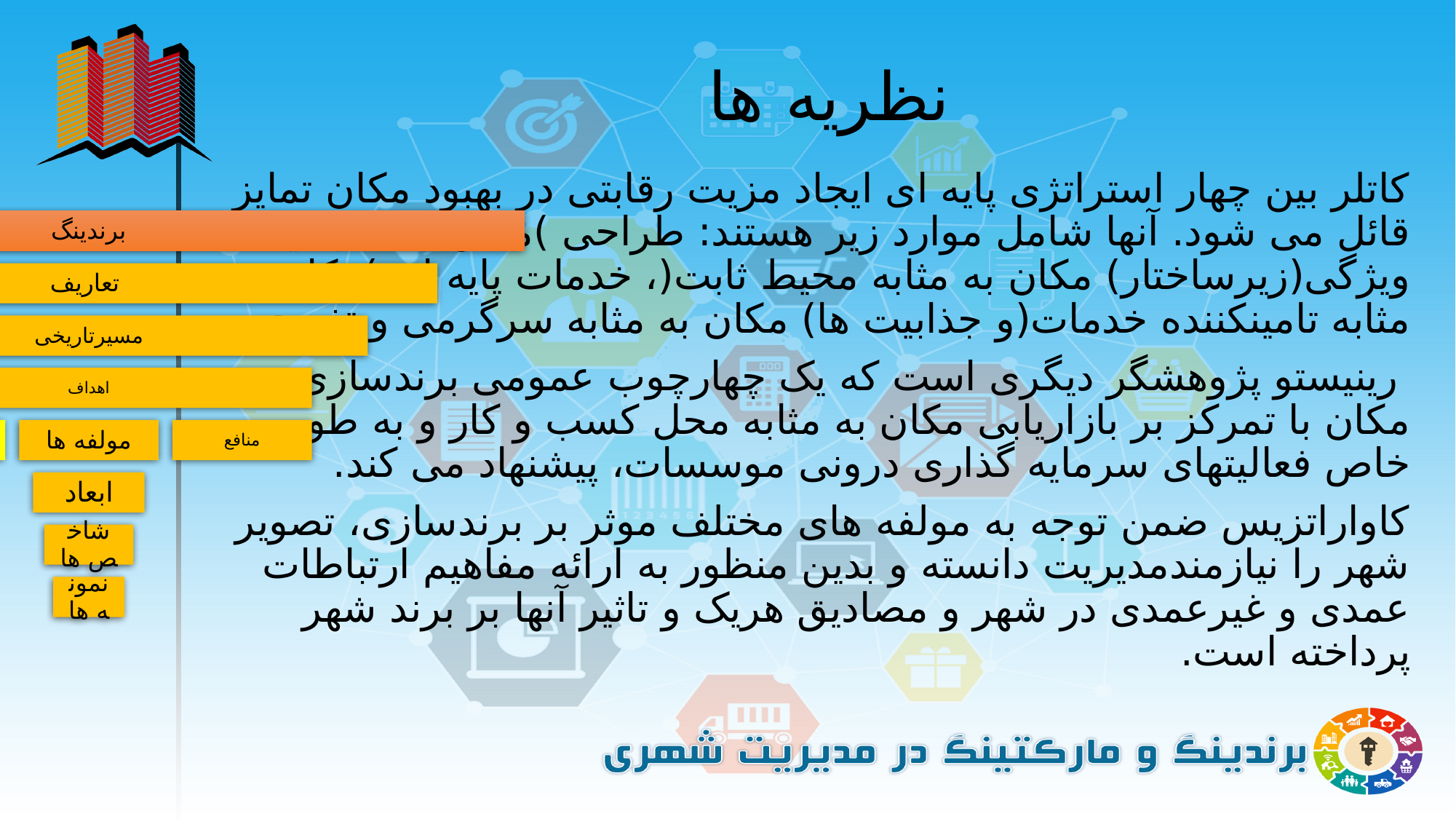

نظریه ها
کاتلر بین چهار استراتژی پایه ای ایجاد مزیت رقابتی در بهبود مکان تمایز قائل می شود. آنها شامل موارد زیر هستند: طراحی )مکان به مثابه یک ویژگی(زیرساختار) مکان به مثابه محیط ثابت(، خدمات پایه ای )مکان به مثابه تامینکننده خدمات(و جذابیت ها) مکان به مثابه سرگرمی و تفریح.
 رینیستو پژوهشگر دیگری است که یک چهارچوب عمومی برندسازی مکان با تمرکز بر بازاریابی مکان به مثابه محل کسب و کار و به طور خاص فعالیتهای سرمایه گذاری درونی موسسات، پیشنهاد می کند.
کاواراتزیس ضمن توجه به مولفه های مختلف موثر بر برندسازی، تصویر شهر را نیازمندمدیریت دانسته و بدین منظور به ارائه مفاهیم ارتباطات عمدی و غیرعمدی در شهر و مصادیق هریک و تاثیر آنها بر برند شهر پرداخته است.

برندینگ
تعاریف
مسیرتاریخی
اهداف
مولفه ها
نظریه ها
منافع
ابعاد
شاخص ها
نمونه ها